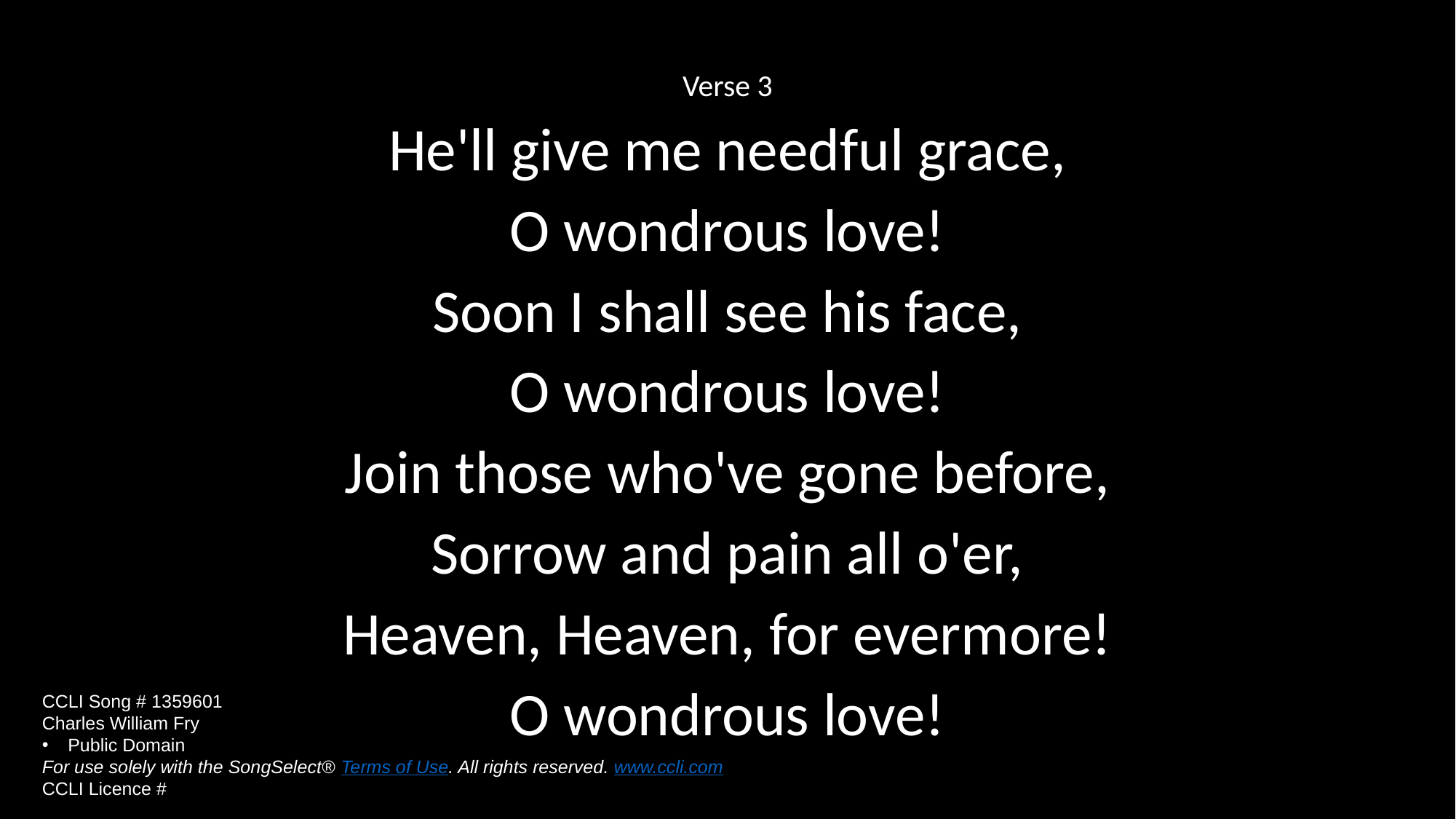

Verse 3
He'll give me needful grace,
O wondrous love!
Soon I shall see his face,
O wondrous love!
Join those who've gone before,
Sorrow and pain all o'er,
Heaven, Heaven, for evermore!
O wondrous love!
CCLI Song # 1359601
Charles William Fry
Public Domain
For use solely with the SongSelect® Terms of Use. All rights reserved. www.ccli.com
CCLI Licence #